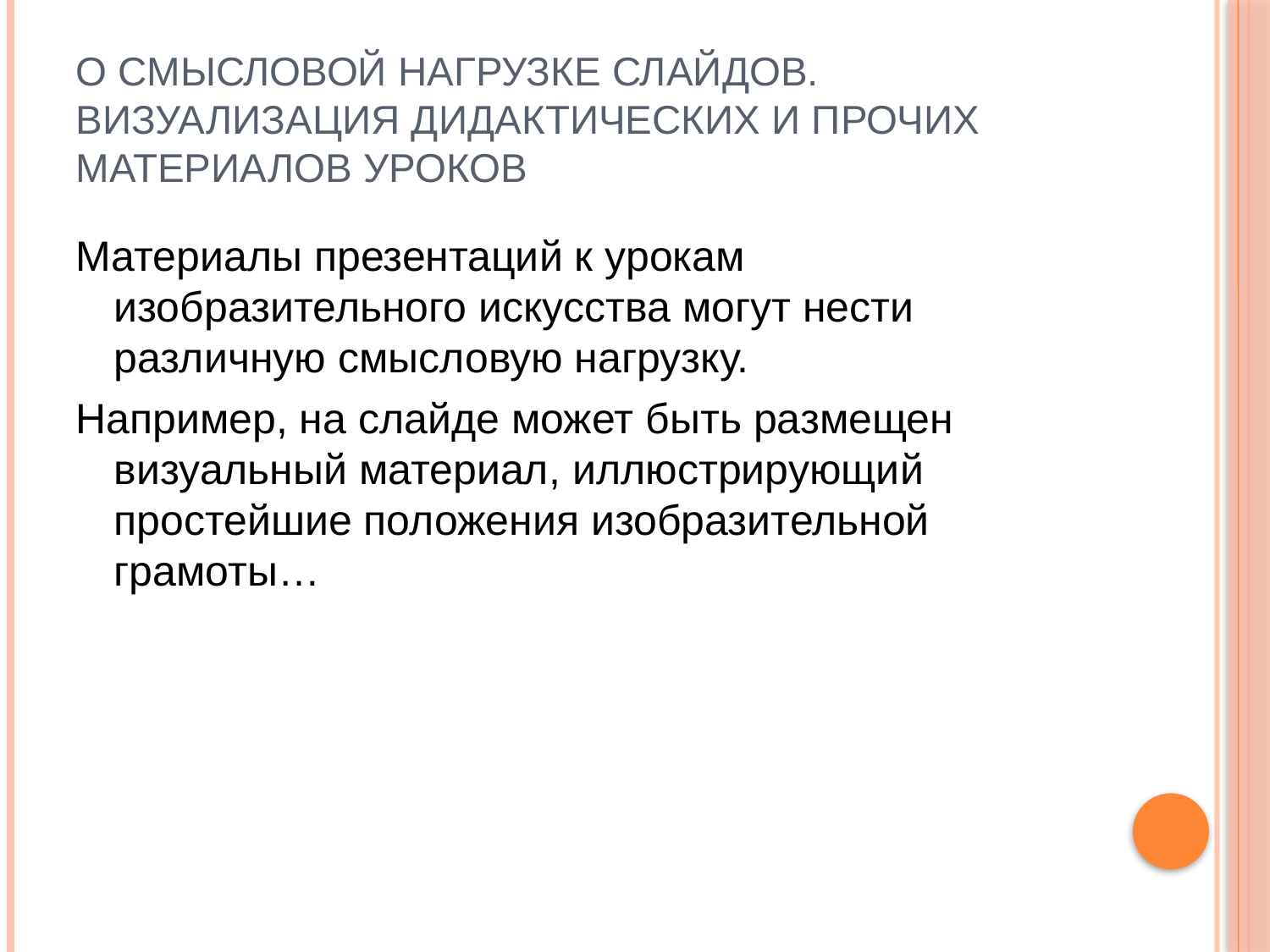

# О смысловой нагрузке слайдов. Визуализация дидактических и прочих материалов уроков
Материалы презентаций к урокам изобразительного искусства могут нести различную смысловую нагрузку.
Например, на слайде может быть размещен визуальный материал, иллюстрирующий простейшие положения изобразительной грамоты…